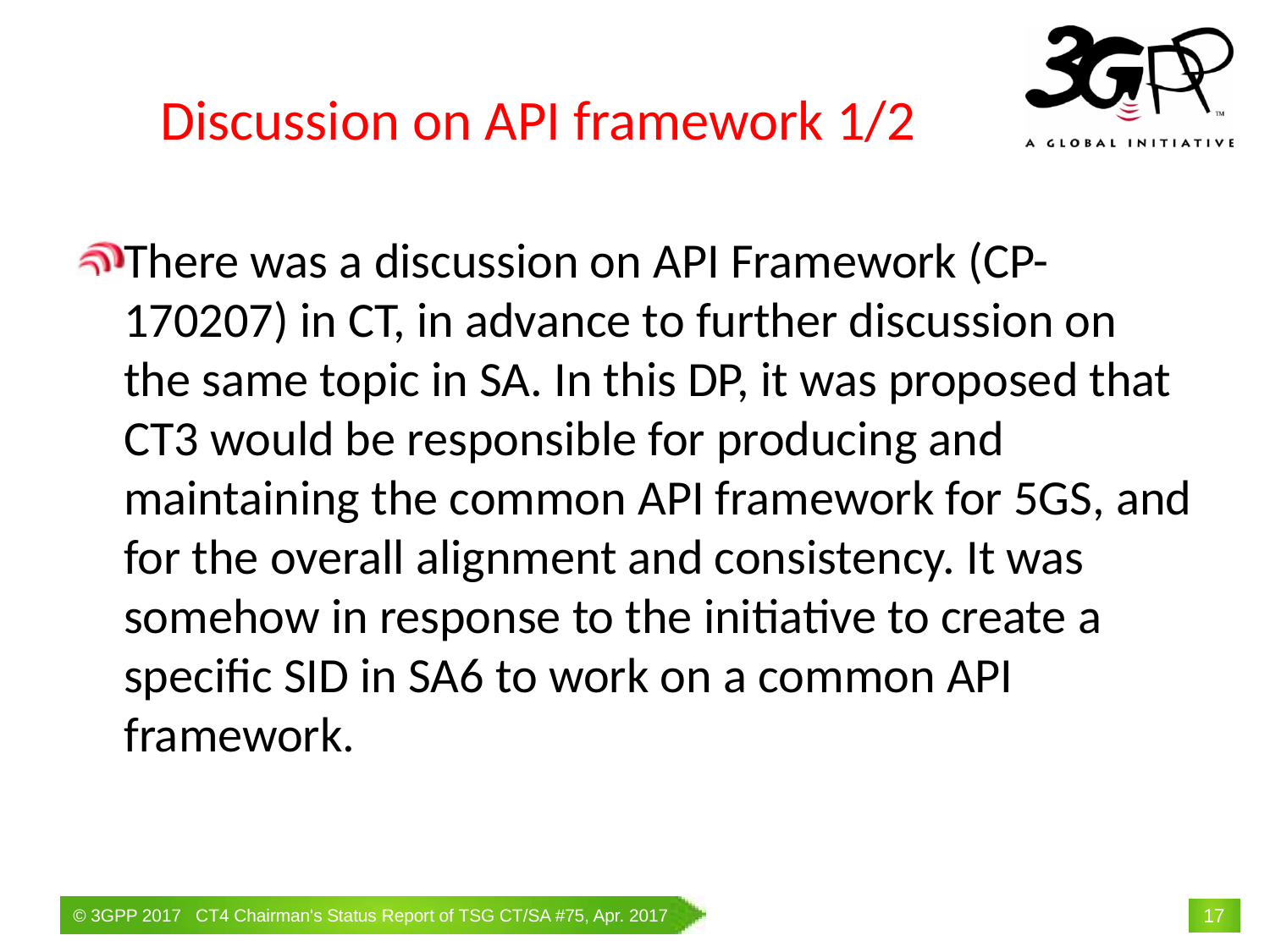

# Discussion on API framework 1/2
There was a discussion on API Framework (CP-170207) in CT, in advance to further discussion on the same topic in SA. In this DP, it was proposed that CT3 would be responsible for producing and maintaining the common API framework for 5GS, and for the overall alignment and consistency. It was somehow in response to the initiative to create a specific SID in SA6 to work on a common API framework.